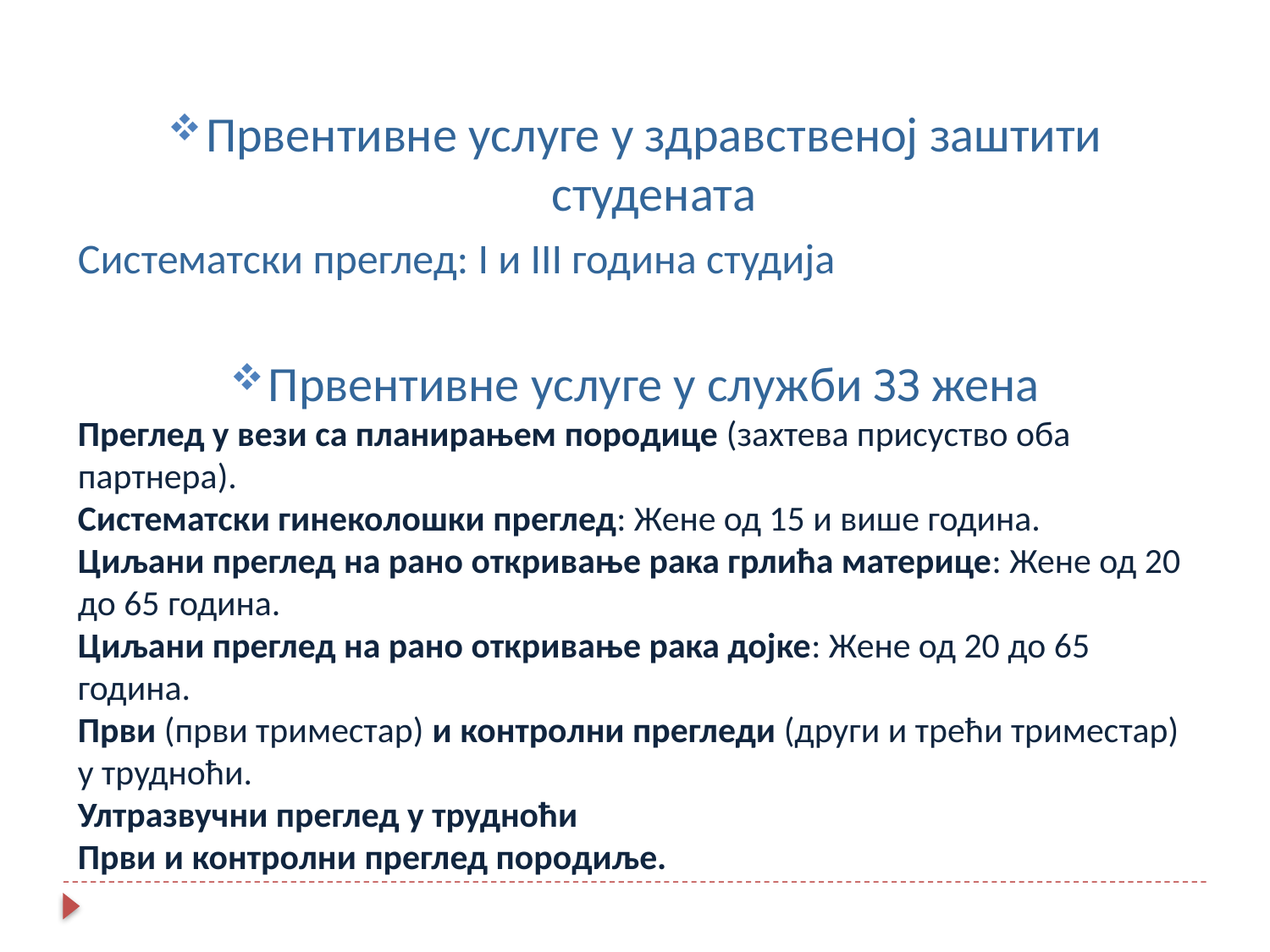

Првентивне услуге у здравственој заштити студената
Систематски преглед: I и III година студија

Првентивне услуге у служби ЗЗ жена
Преглед у вези са планирањем породице (захтева присуство оба партнера).
Систематски гинеколошки преглед: Жене од 15 и више година.
Циљани преглед на рано откривање рака грлића материце: Жене од 20 до 65 година.
Циљани преглед на рано откривање рака дојке: Жене од 20 до 65 година.
Први (први триместар) и контролни прегледи (други и трећи триместар) у трудноћи.
Ултразвучни преглед у трудноћи
Први и контролни преглед породиље.